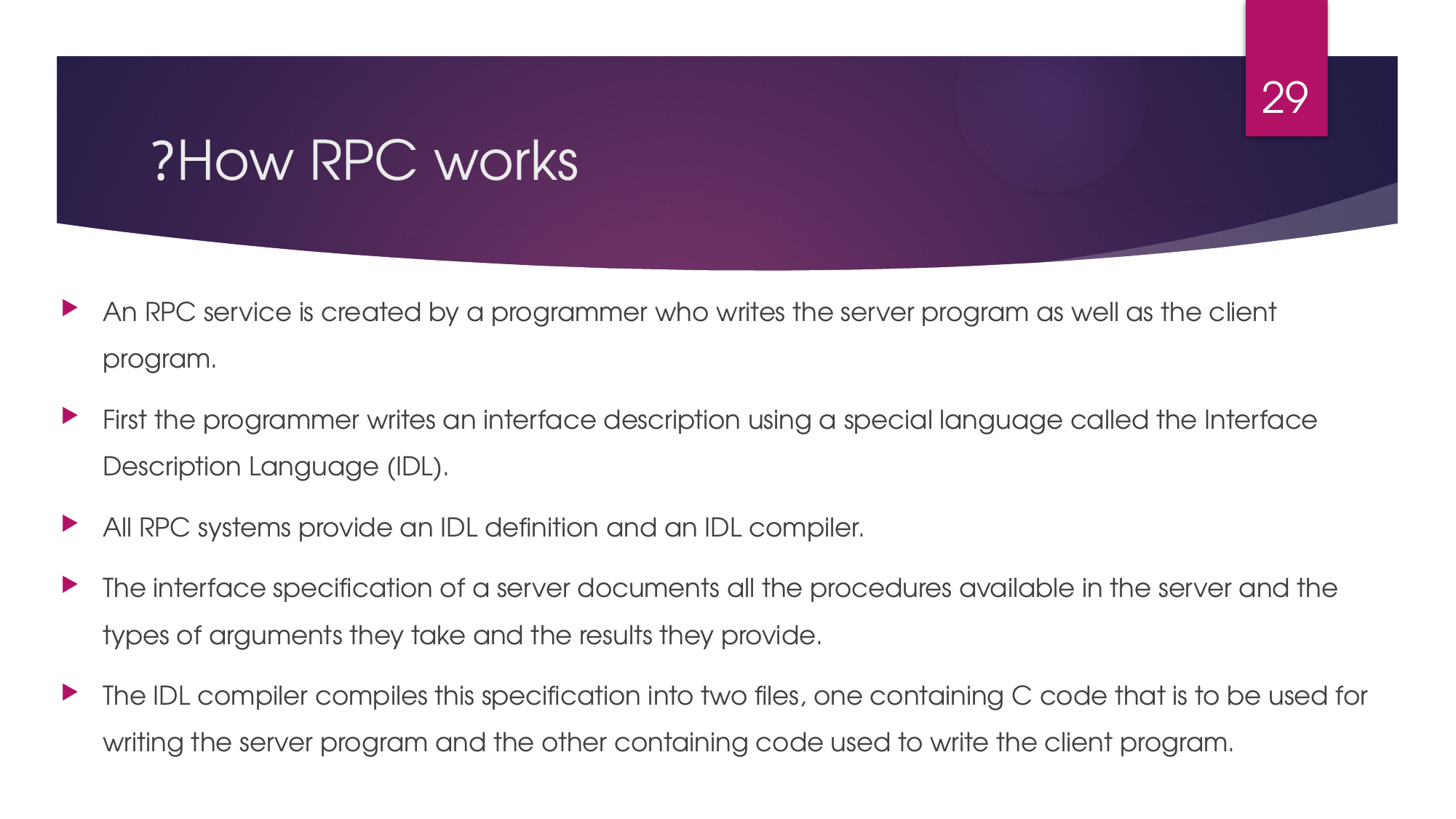

29
# How RPC works?
An RPC service is created by a programmer who writes the server program as well as the client program.
First the programmer writes an interface description using a special language called the Interface Description Language (IDL).
All RPC systems provide an IDL definition and an IDL compiler.
The interface specification of a server documents all the procedures available in the server and the types of arguments they take and the results they provide.
The IDL compiler compiles this specification into two files, one containing C code that is to be used for writing the server program and the other containing code used to write the client program.